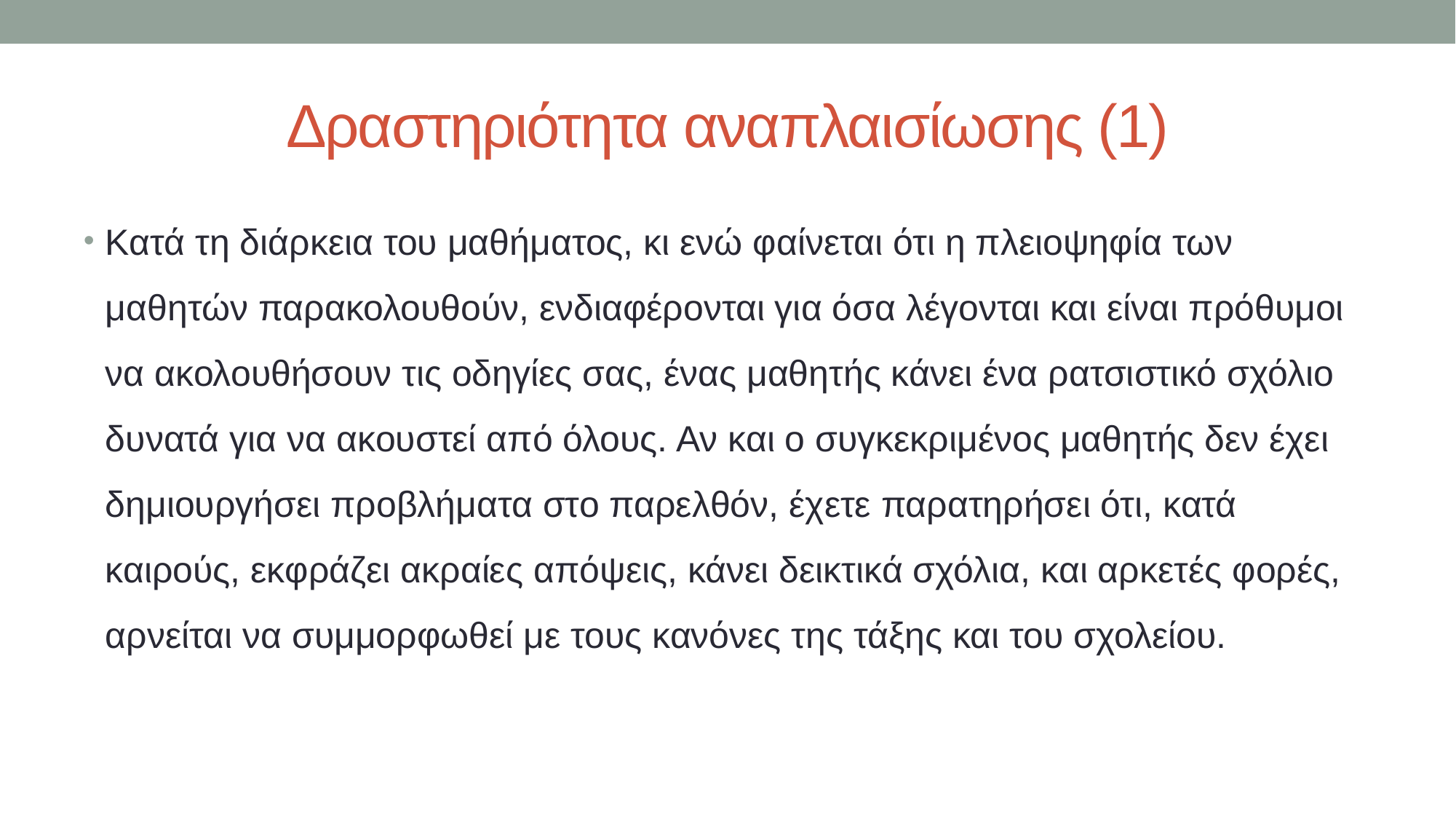

# Δραστηριότητα αναπλαισίωσης (1)
Κατά τη διάρκεια του μαθήματος, κι ενώ φαίνεται ότι η πλειοψηφία των μαθητών παρακολουθούν, ενδιαφέρονται για όσα λέγονται και είναι πρόθυμοι να ακολουθήσουν τις οδηγίες σας, ένας μαθητής κάνει ένα ρατσιστικό σχόλιο δυνατά για να ακουστεί από όλους. Αν και ο συγκεκριμένος μαθητής δεν έχει δημιουργήσει προβλήματα στο παρελθόν, έχετε παρατηρήσει ότι, κατά καιρούς, εκφράζει ακραίες απόψεις, κάνει δεικτικά σχόλια, και αρκετές φορές, αρνείται να συμμορφωθεί με τους κανόνες της τάξης και του σχολείου.